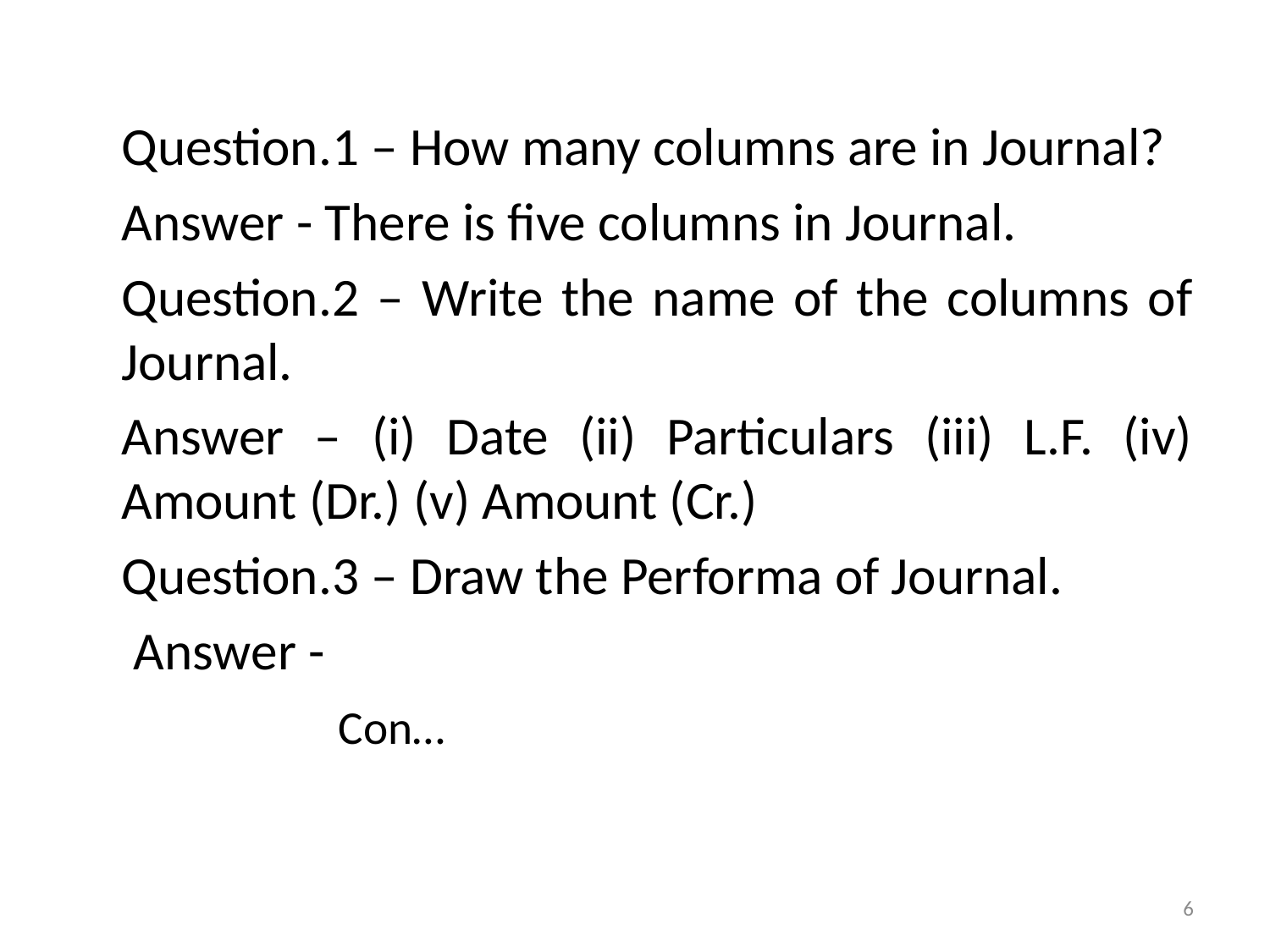

Question.1 – How many columns are in Journal?
	Answer - There is five columns in Journal.
	Question.2 – Write the name of the columns of Journal.
	Answer – (i) Date (ii) Particulars (iii) L.F. (iv) Amount (Dr.) (v) Amount (Cr.)
	Question.3 – Draw the Performa of Journal.
	 Answer -
 							                  Con…
6